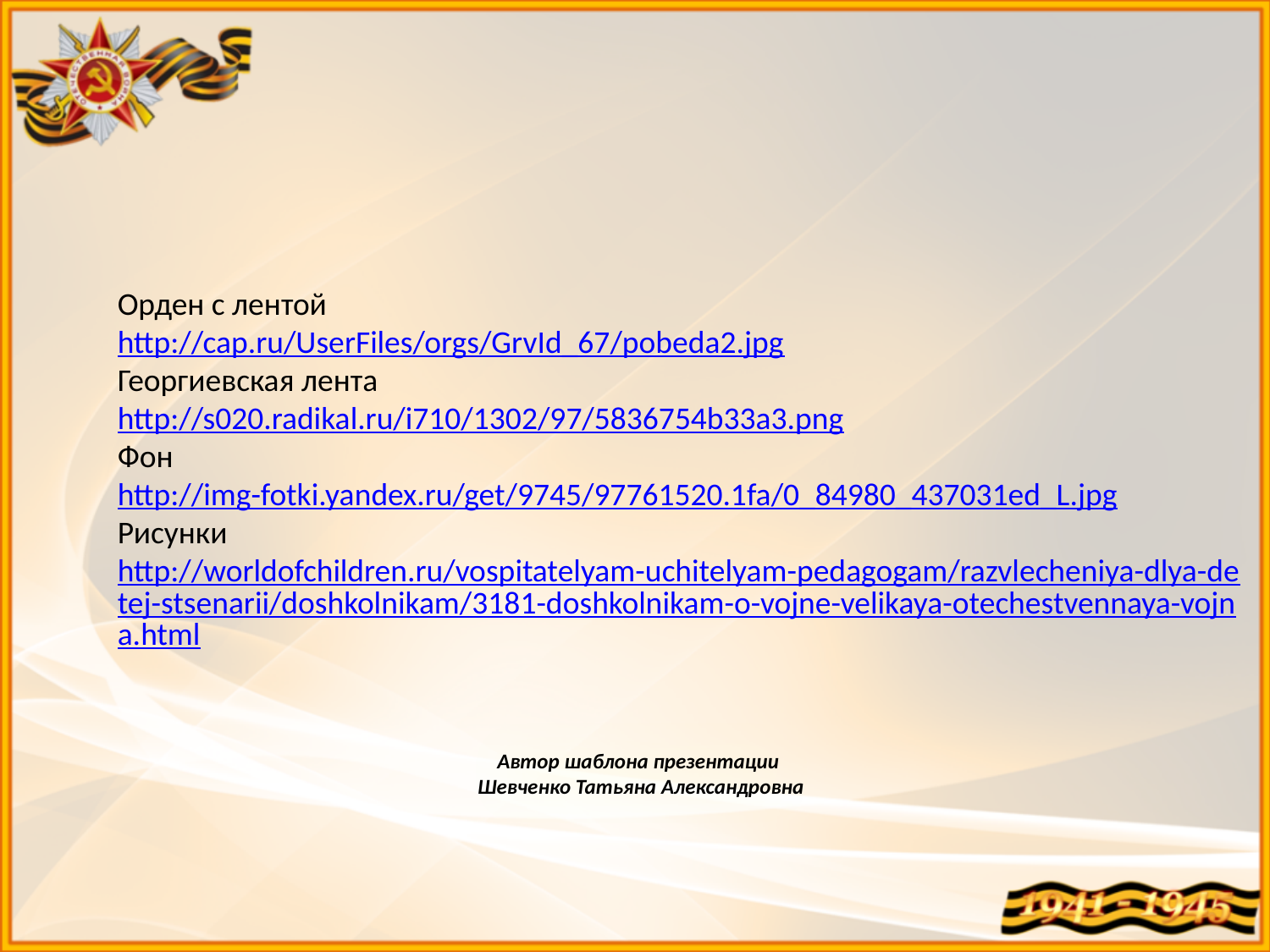

Орден с лентой
http://cap.ru/UserFiles/orgs/GrvId_67/pobeda2.jpg
Георгиевская лента
http://s020.radikal.ru/i710/1302/97/5836754b33a3.png
Фон
http://img-fotki.yandex.ru/get/9745/97761520.1fa/0_84980_437031ed_L.jpg
Рисунки
http://worldofchildren.ru/vospitatelyam-uchitelyam-pedagogam/razvlecheniya-dlya-detej-stsenarii/doshkolnikam/3181-doshkolnikam-o-vojne-velikaya-otechestvennaya-vojna.html

Автор шаблона презентации
Шевченко Татьяна Александровна